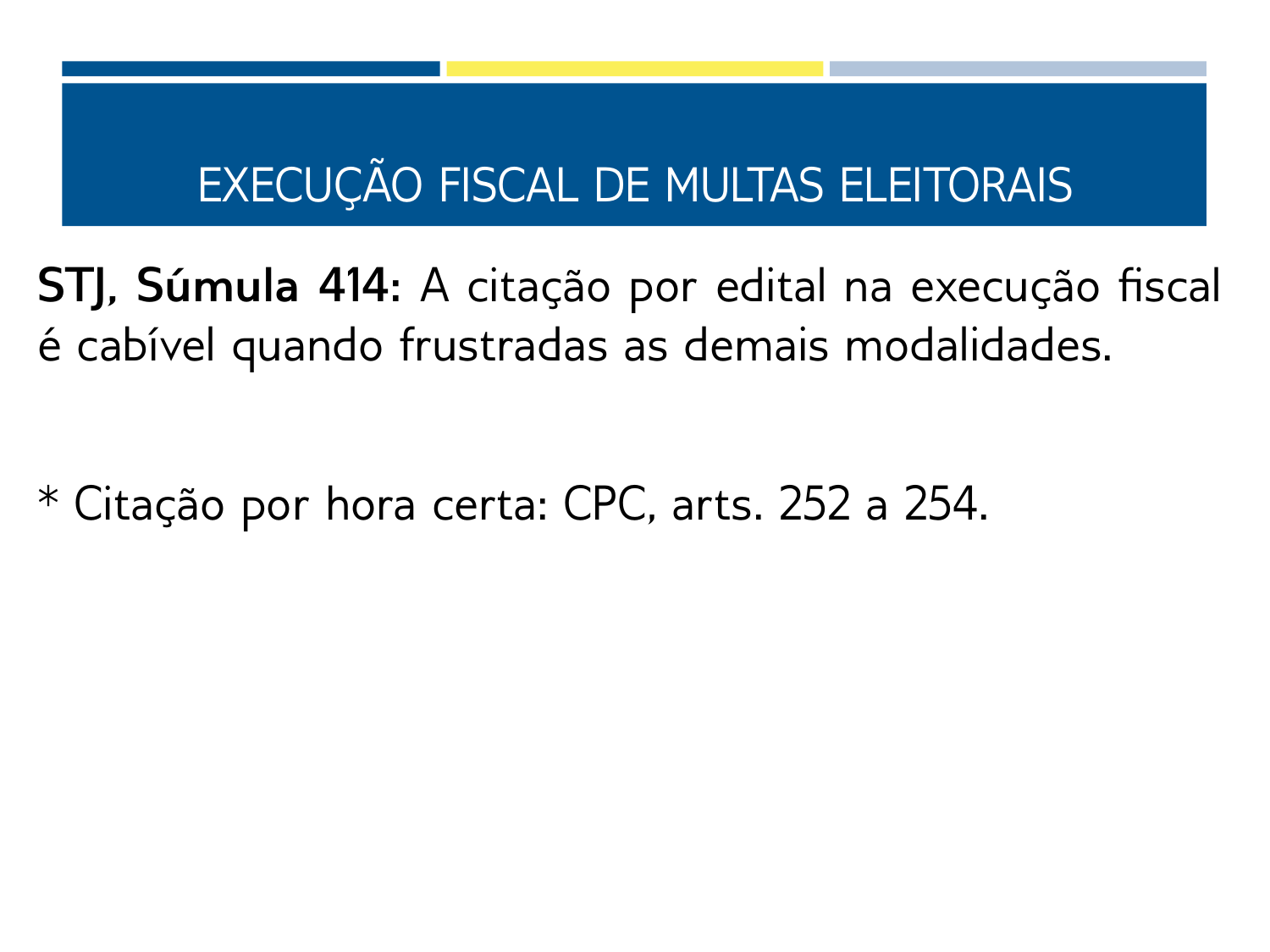

# EXECUÇÃO FISCAL DE MULTAS ELEITORAIS
STJ, Súmula 414: A citação por edital na execução fiscal é cabível quando frustradas as demais modalidades.

* Citação por hora certa: CPC, arts. 252 a 254.